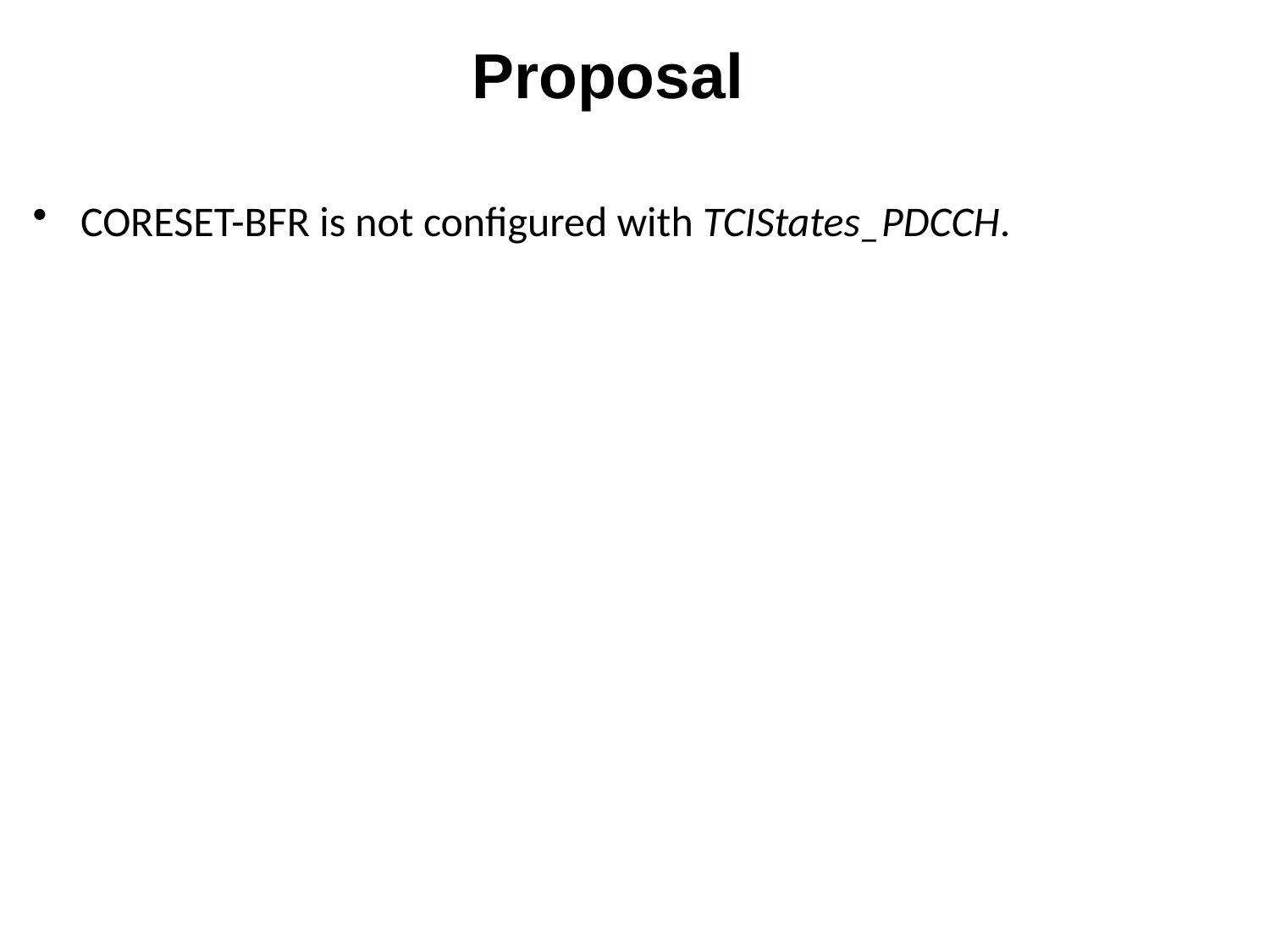

# Proposal
CORESET-BFR is not configured with TCIStates_PDCCH.